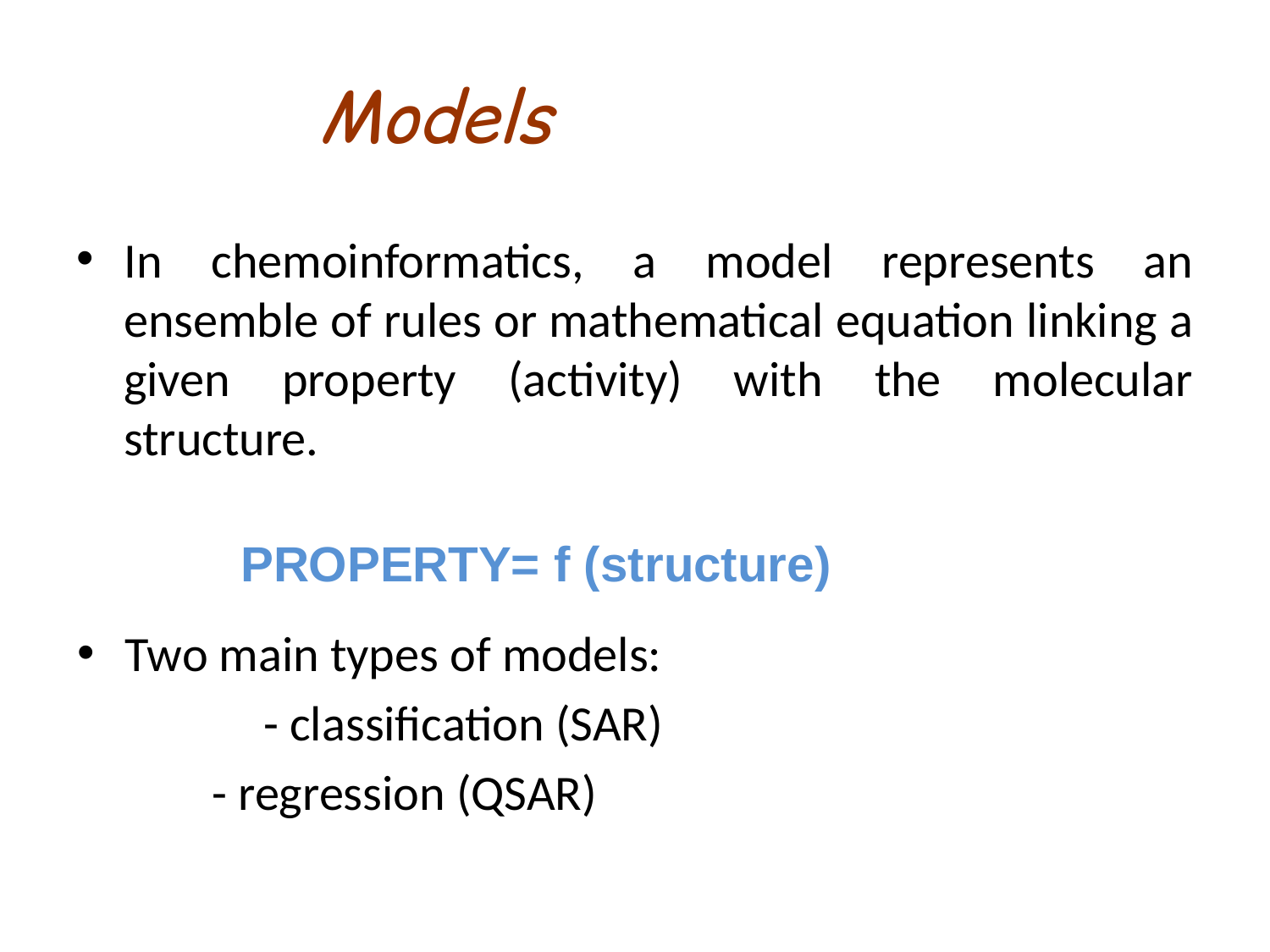

Models
In chemoinformatics, a model represents an ensemble of rules or mathematical equation linking a given property (activity) with the molecular structure.
PROPERTY= f (structure)
Two main types of models:
 		 - classification (SAR)
            - regression (QSAR)